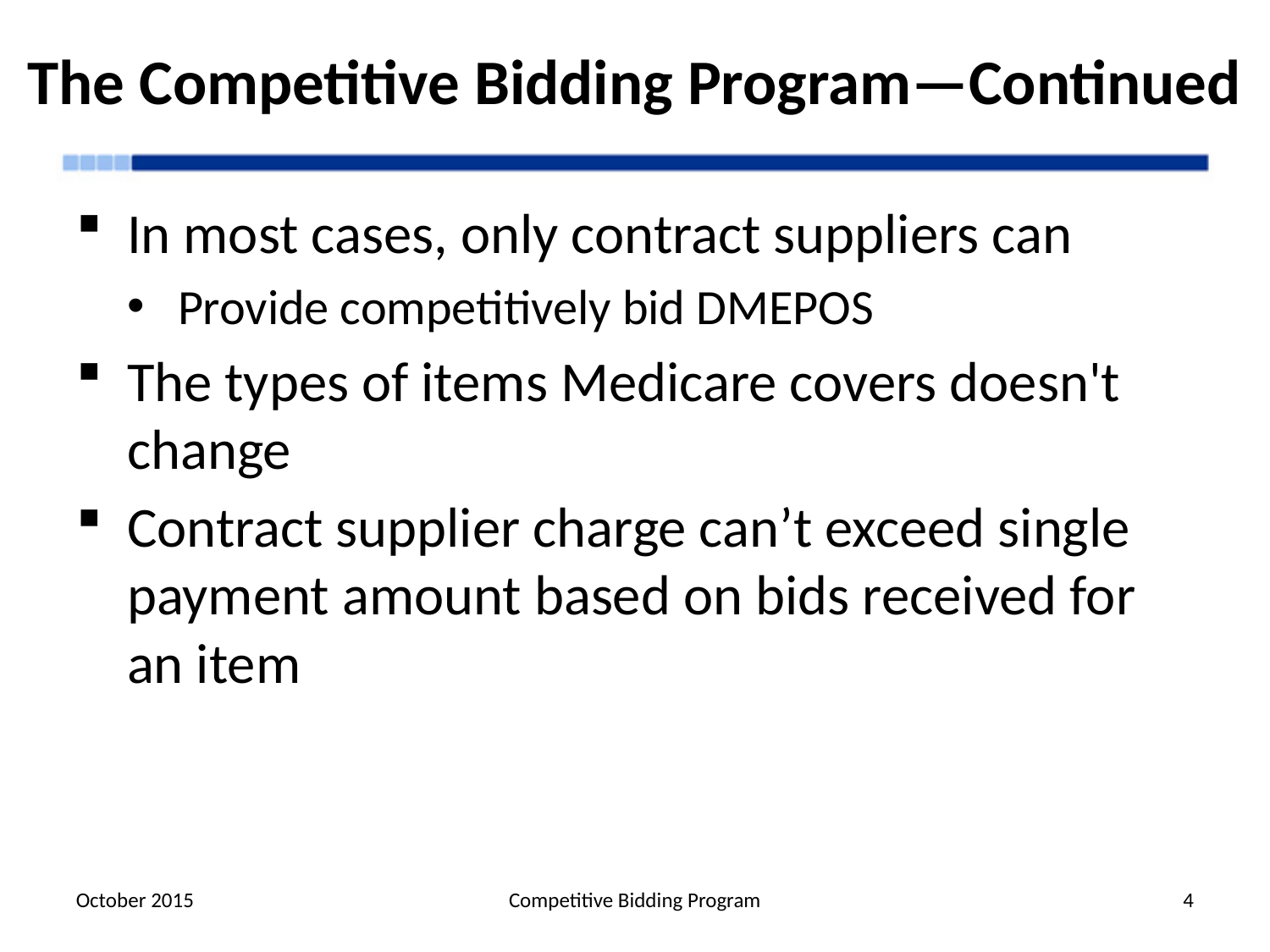

# The Competitive Bidding Program—Continued
In most cases, only contract suppliers can
Provide competitively bid DMEPOS
The types of items Medicare covers doesn't change
Contract supplier charge can’t exceed single payment amount based on bids received for an item
October 2015
Competitive Bidding Program
4